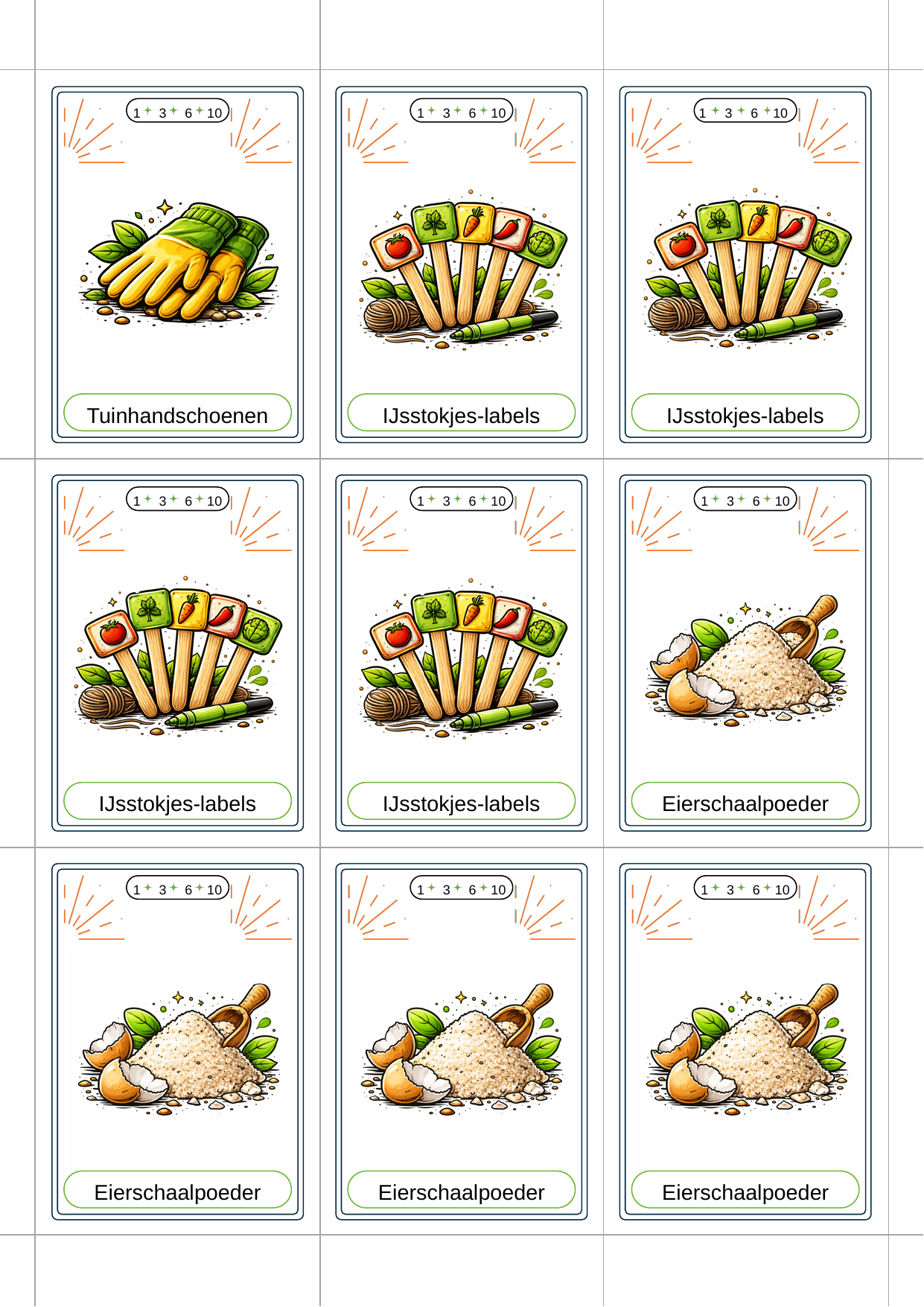

1     3     6    10

1     3     6    10

1     3     6    10

Tuinhandschoenen
IJsstokjes-labels
IJsstokjes-labels

1     3     6    10

1     3     6    10

1     3     6    10

IJsstokjes-labels
IJsstokjes-labels
Eierschaalpoeder

1     3     6    10

1     3     6    10

1     3     6    10

Eierschaalpoeder
Eierschaalpoeder
Eierschaalpoeder